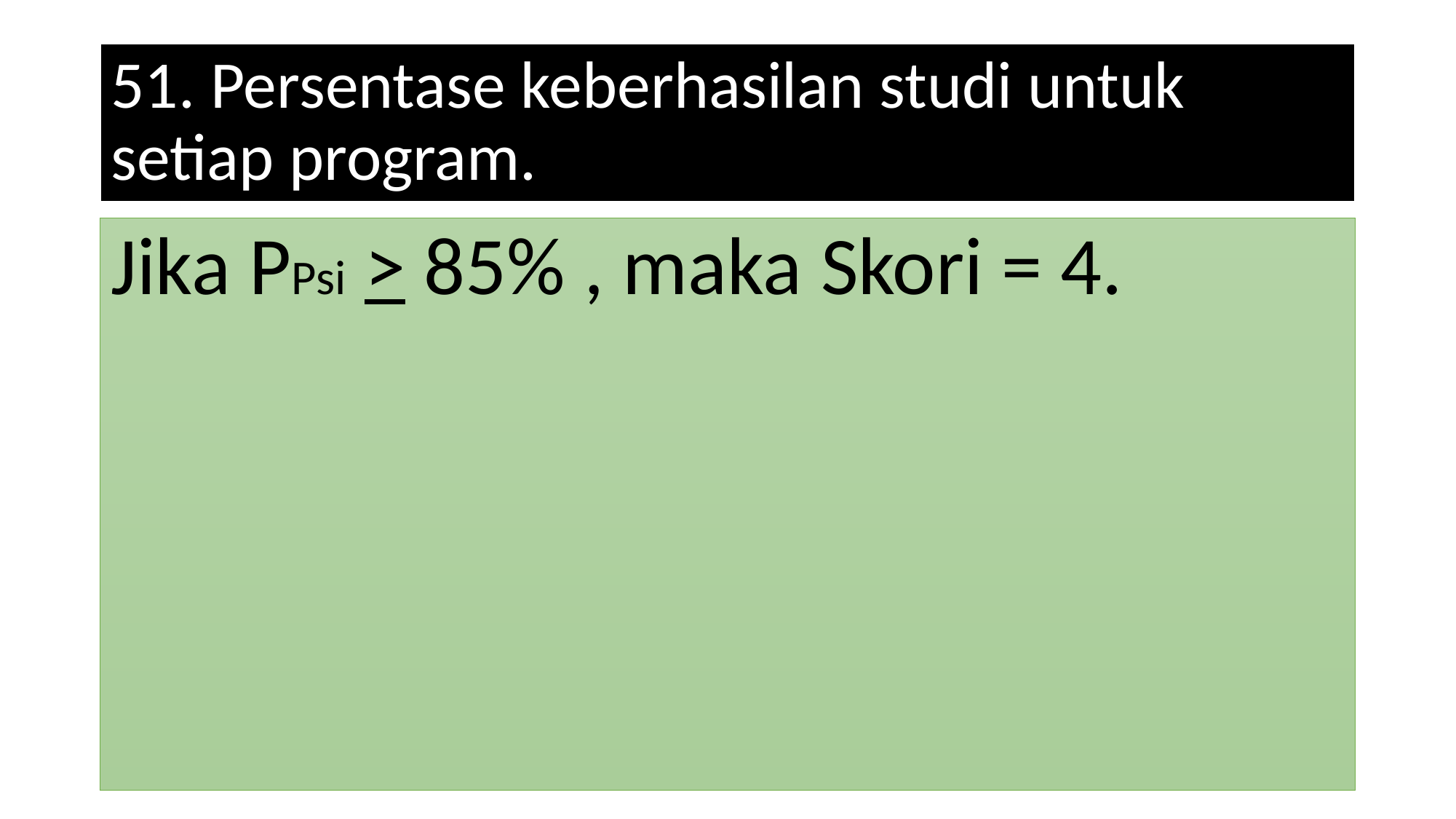

# 51. Persentase keberhasilan studi untuk setiap program.
Jika PPsi > 85% , maka Skori = 4.